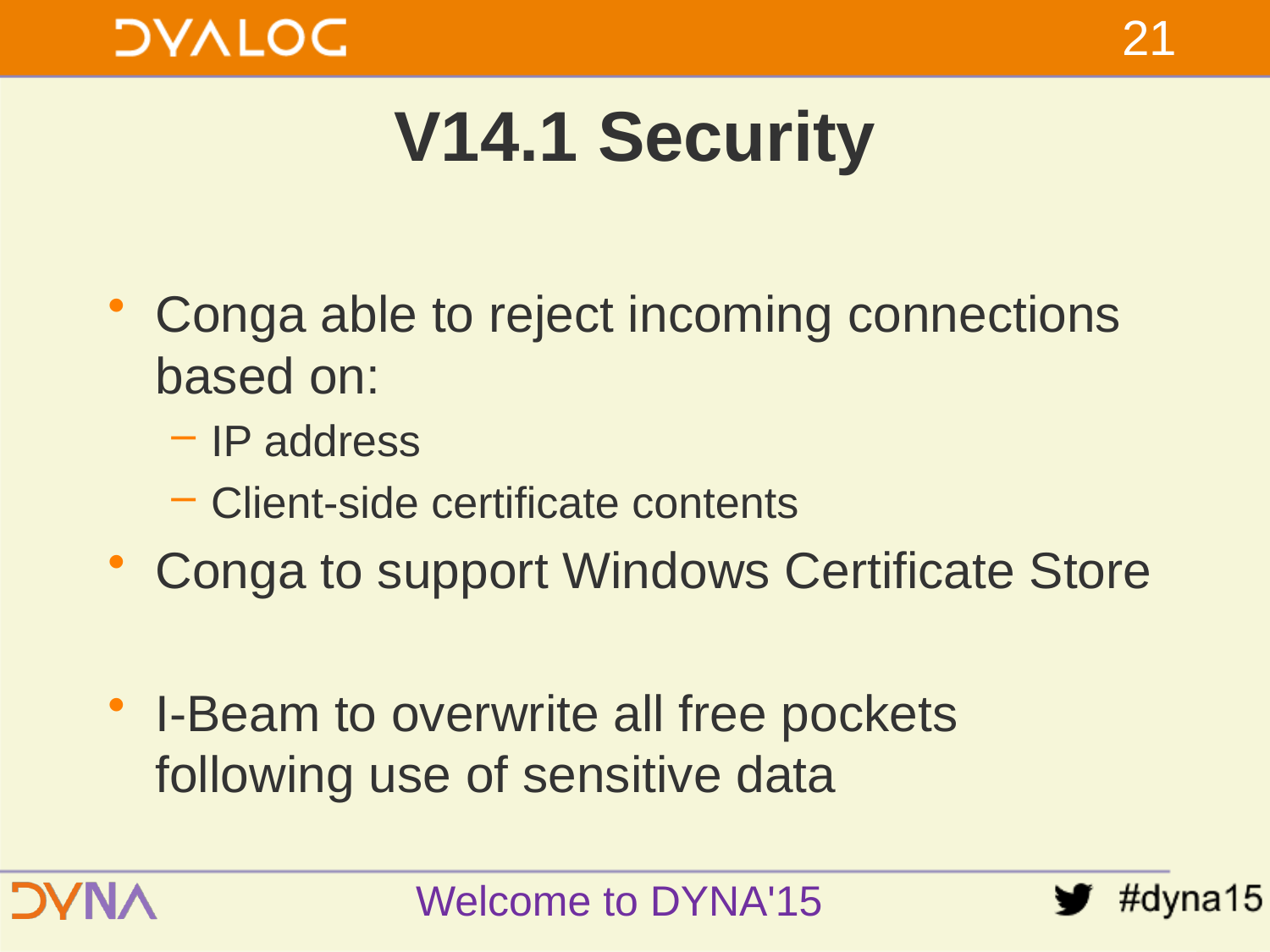

21
# V14.1 Security
Conga able to reject incoming connections based on:
IP address
Client-side certificate contents
Conga to support Windows Certificate Store

I-Beam to overwrite all free pockets following use of sensitive data
Welcome to DYNA'15